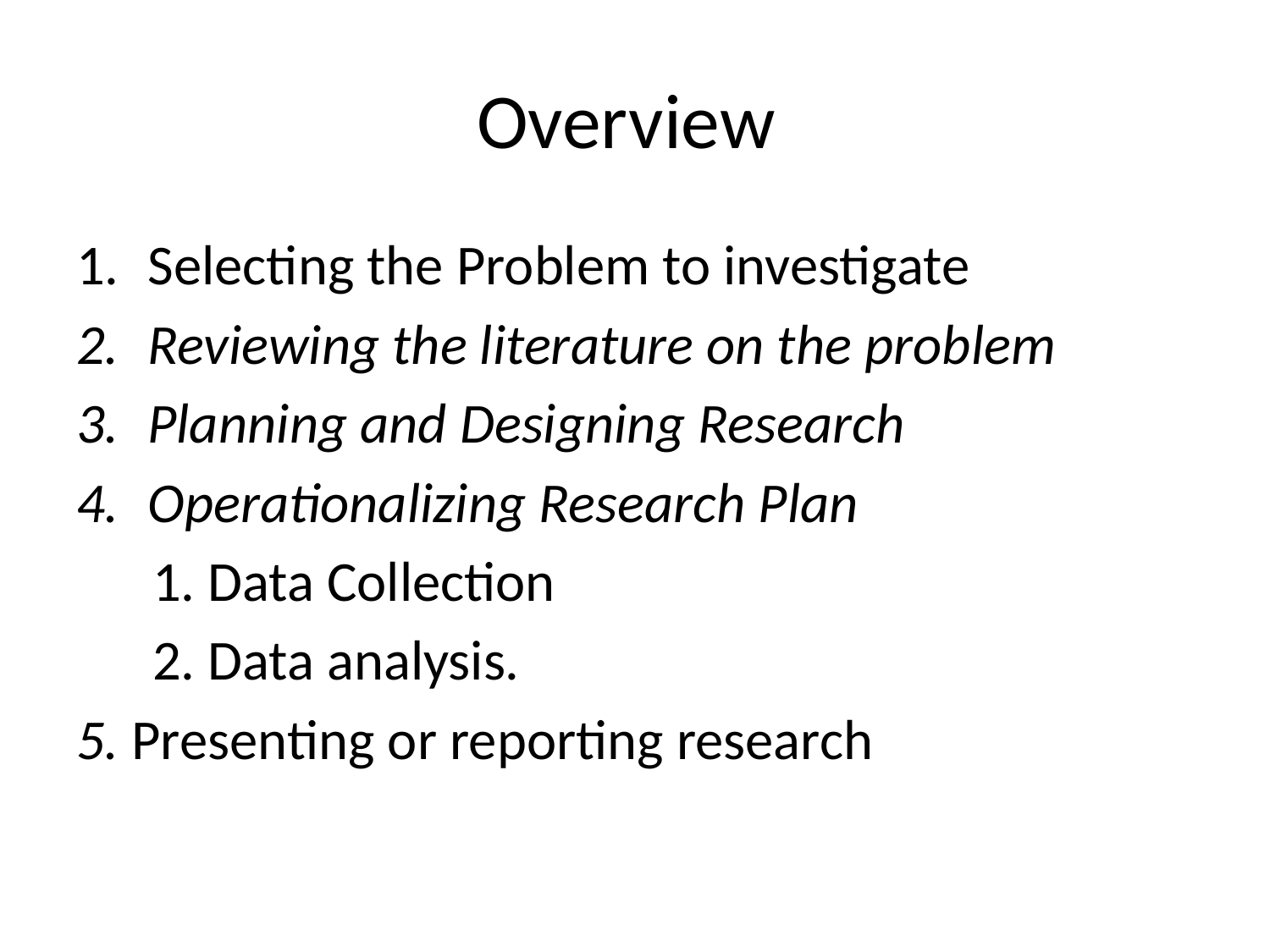

# Overview
Selecting the Problem to investigate
Reviewing the literature on the problem
Planning and Designing Research
Operationalizing Research Plan
      1. Data Collection
      2. Data analysis.
5. Presenting or reporting research